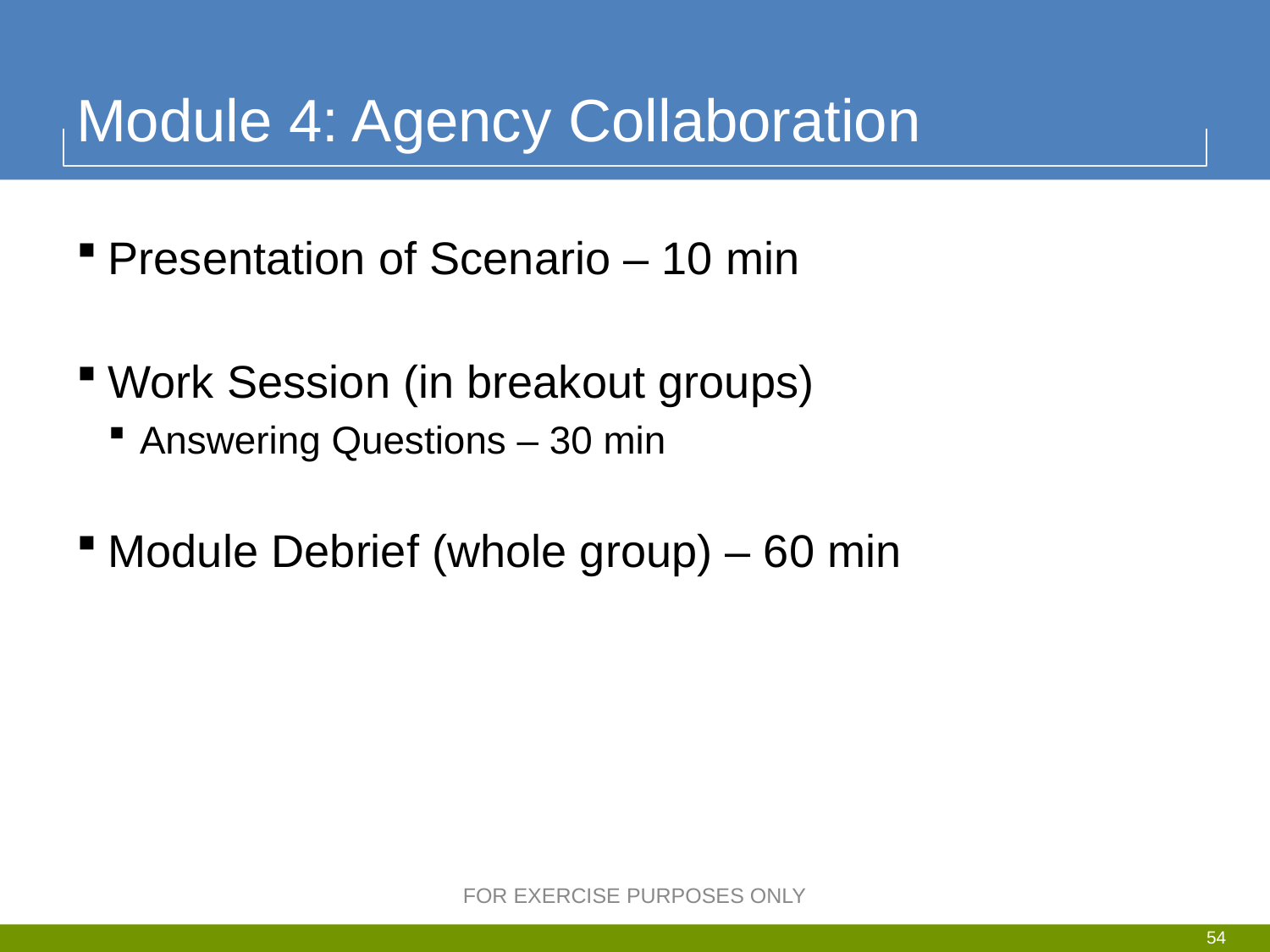

# Module 4: Agency Collaboration
Presentation of Scenario – 10 min
Work Session (in breakout groups)
Answering Questions – 30 min
Module Debrief (whole group) – 60 min
FOR EXERCISE PURPOSES ONLY